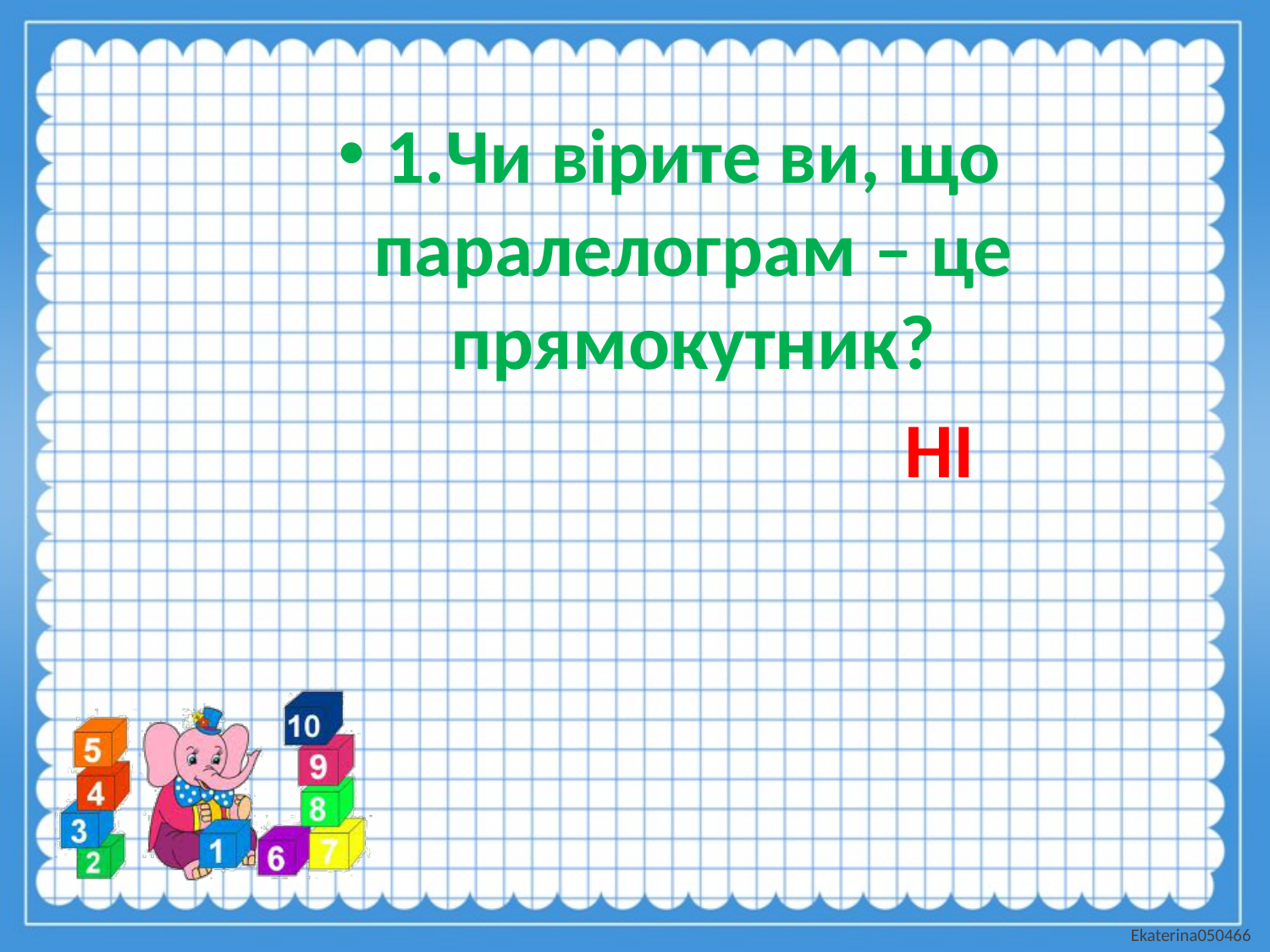

1.Чи вірите ви, що паралелограм – це прямокутник?
                                            НІ